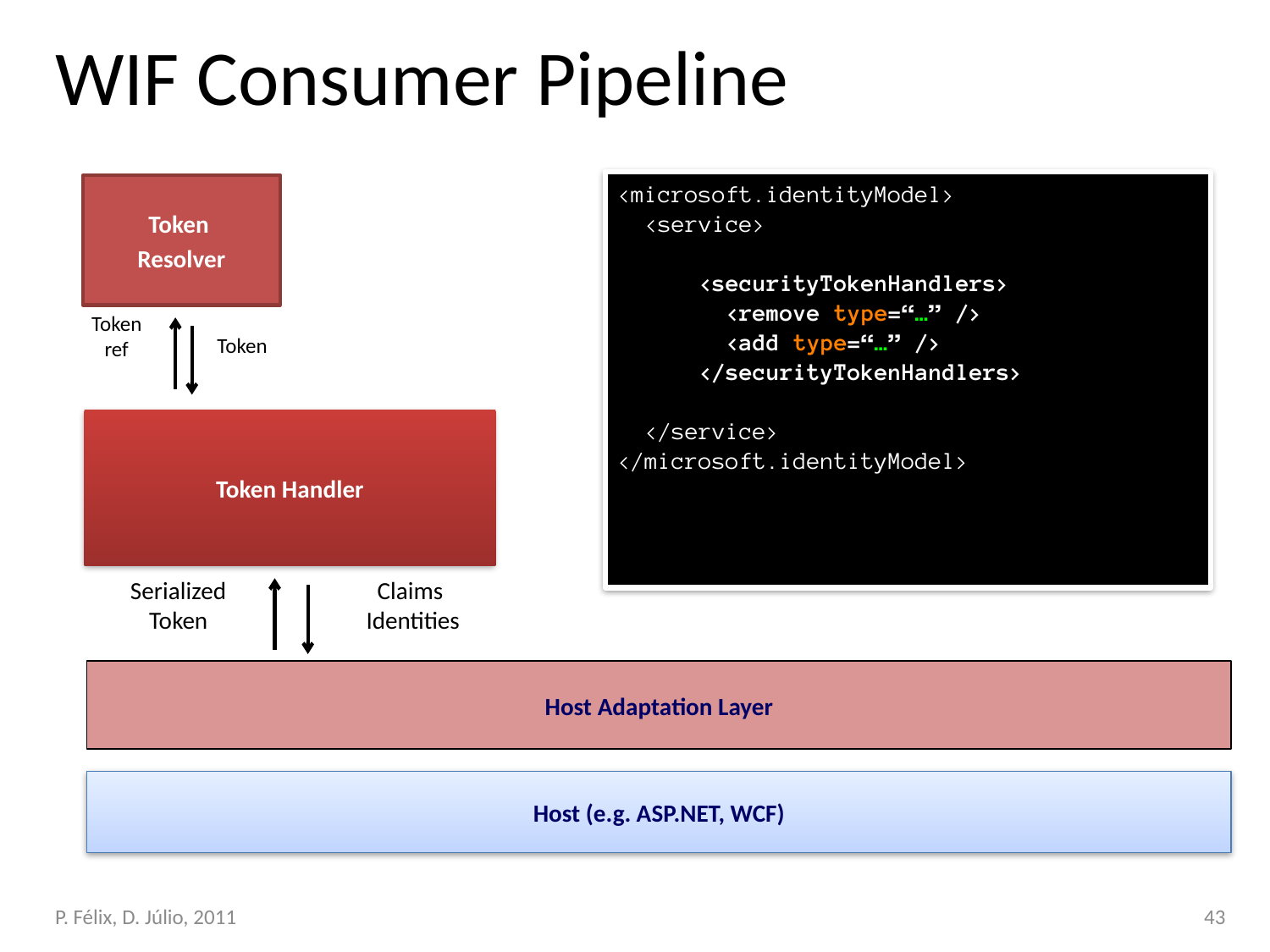

# WIF Consumer Pipeline
<microsoft.identityModel>
  <service>

      <securityTokenHandlers>
        <remove type=“…” />
        <add type=“…” />
      </securityTokenHandlers>

  </service>
</microsoft.identityModel>
Token
Resolver
Token
ref
Token
Token Handler
Serialized
Token
Claims
Identities
Host Adaptation Layer
Host (e.g. ASP.NET, WCF)
P. Félix, D. Júlio, 2011
43